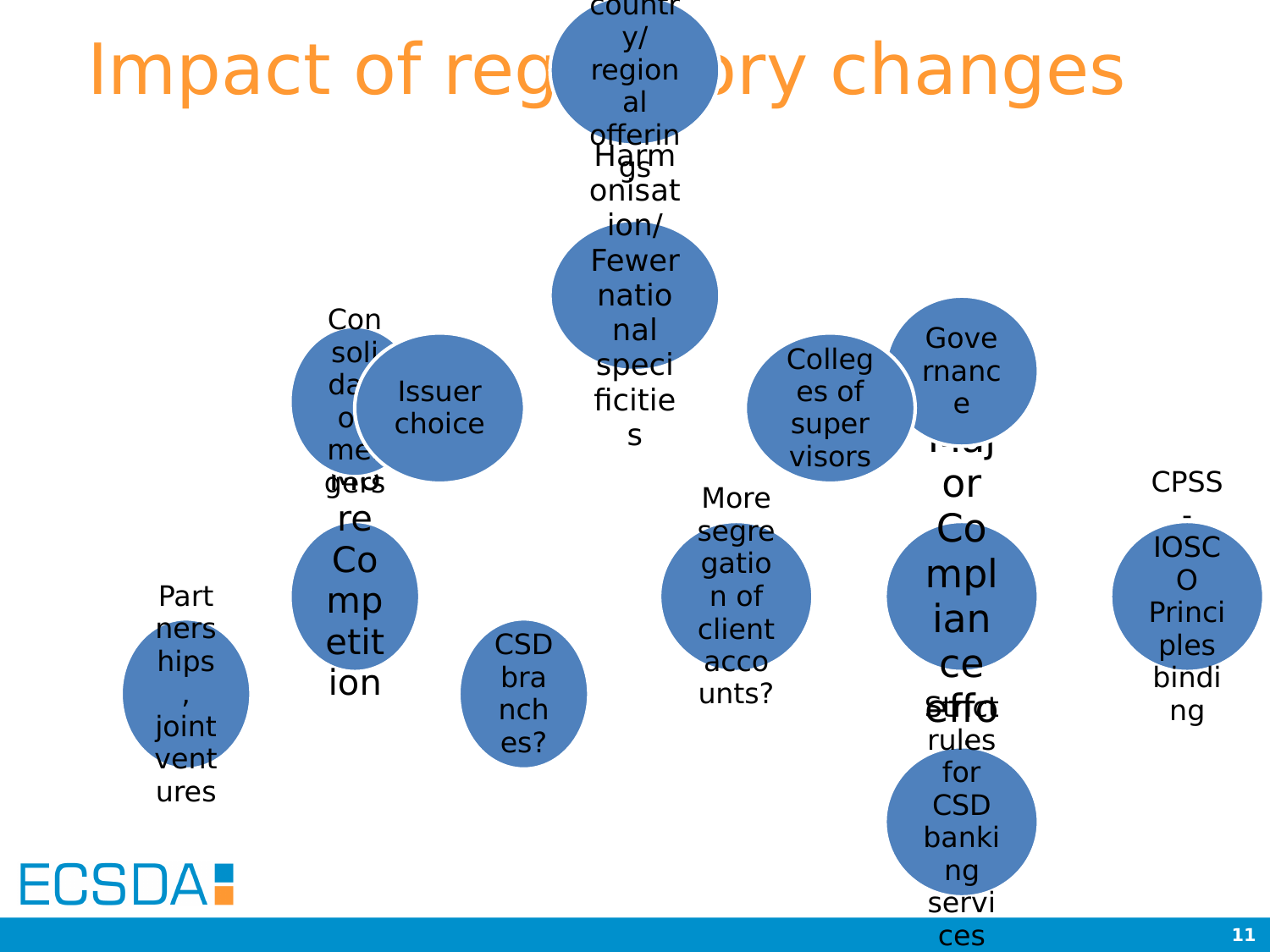

Colleges of supervisors
# Impact of regulatory changes
CSD branches?
Partnerships, joint ventures
Governance
CPSS-IOSCO Principles binding
More segregation of client accounts?
11